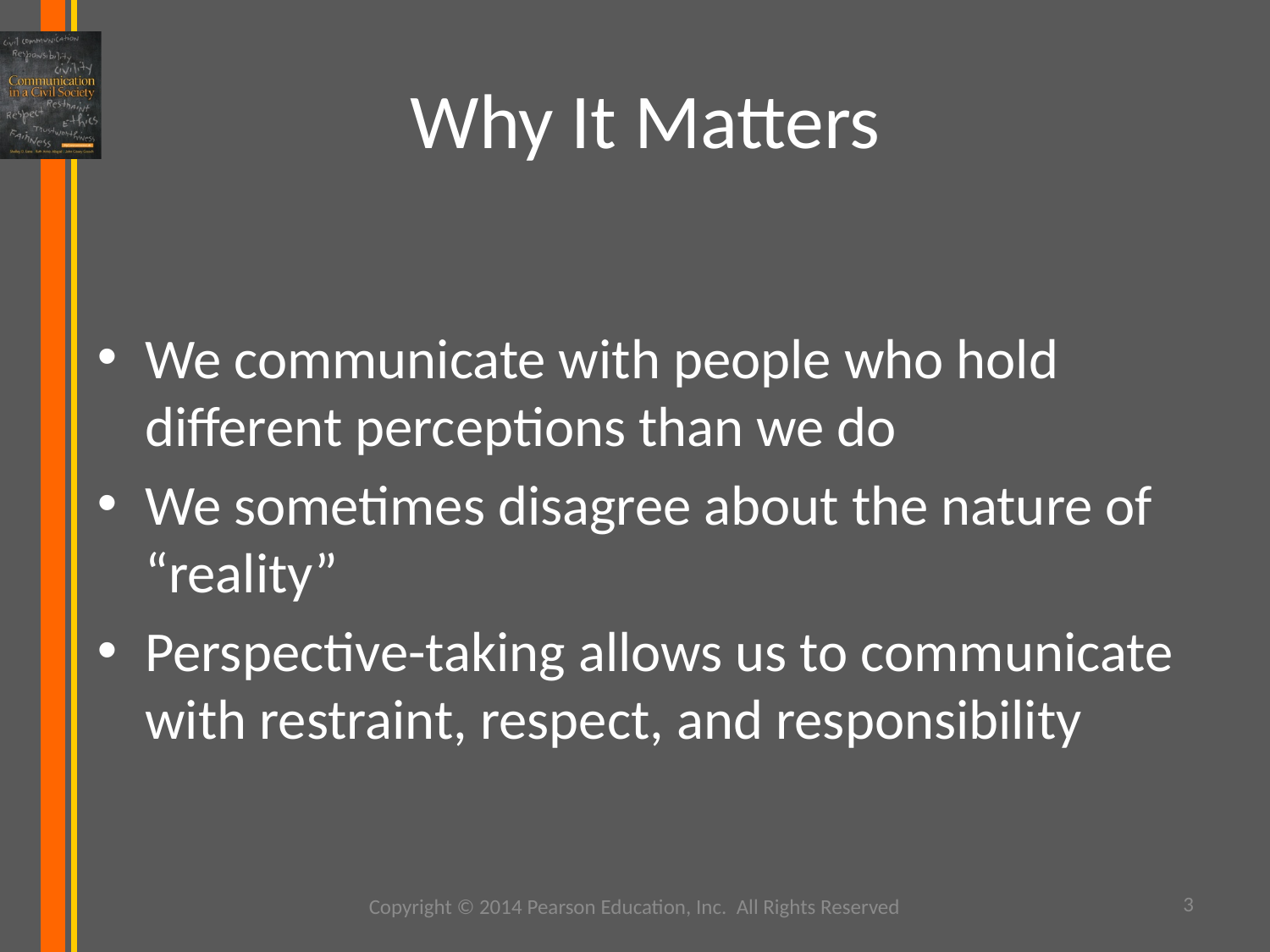

# Why It Matters
We communicate with people who hold different perceptions than we do
We sometimes disagree about the nature of “reality”
Perspective-taking allows us to communicate with restraint, respect, and responsibility
Copyright © 2014 Pearson Education, Inc.  All Rights Reserved
3